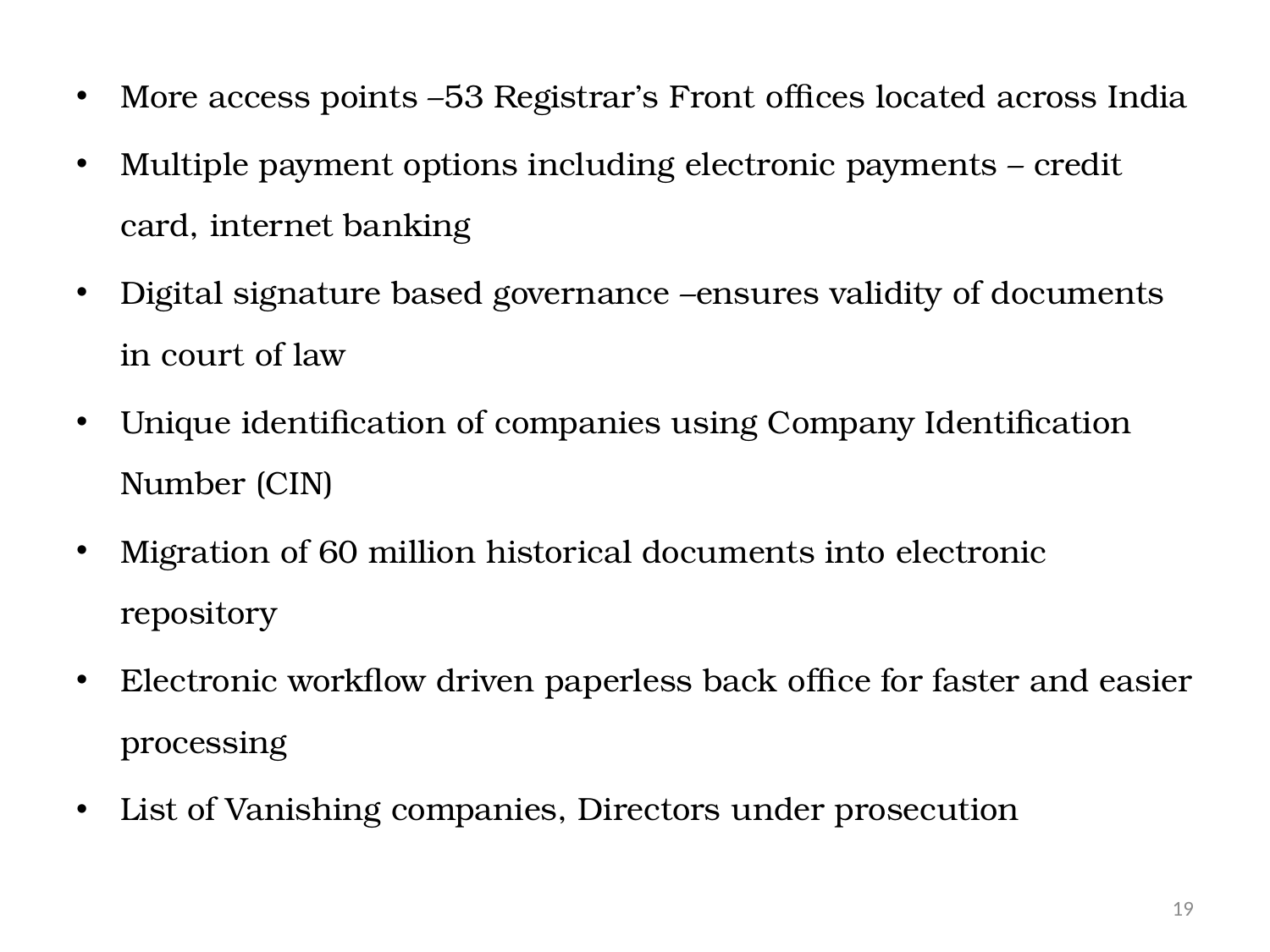

More access points –53 Registrar’s Front offices located across India
Multiple payment options including electronic payments – credit card, internet banking
Digital signature based governance –ensures validity of documents in court of law
Unique identification of companies using Company Identification Number (CIN)
Migration of 60 million historical documents into electronic repository
Electronic workflow driven paperless back office for faster and easier processing
List of Vanishing companies, Directors under prosecution

19